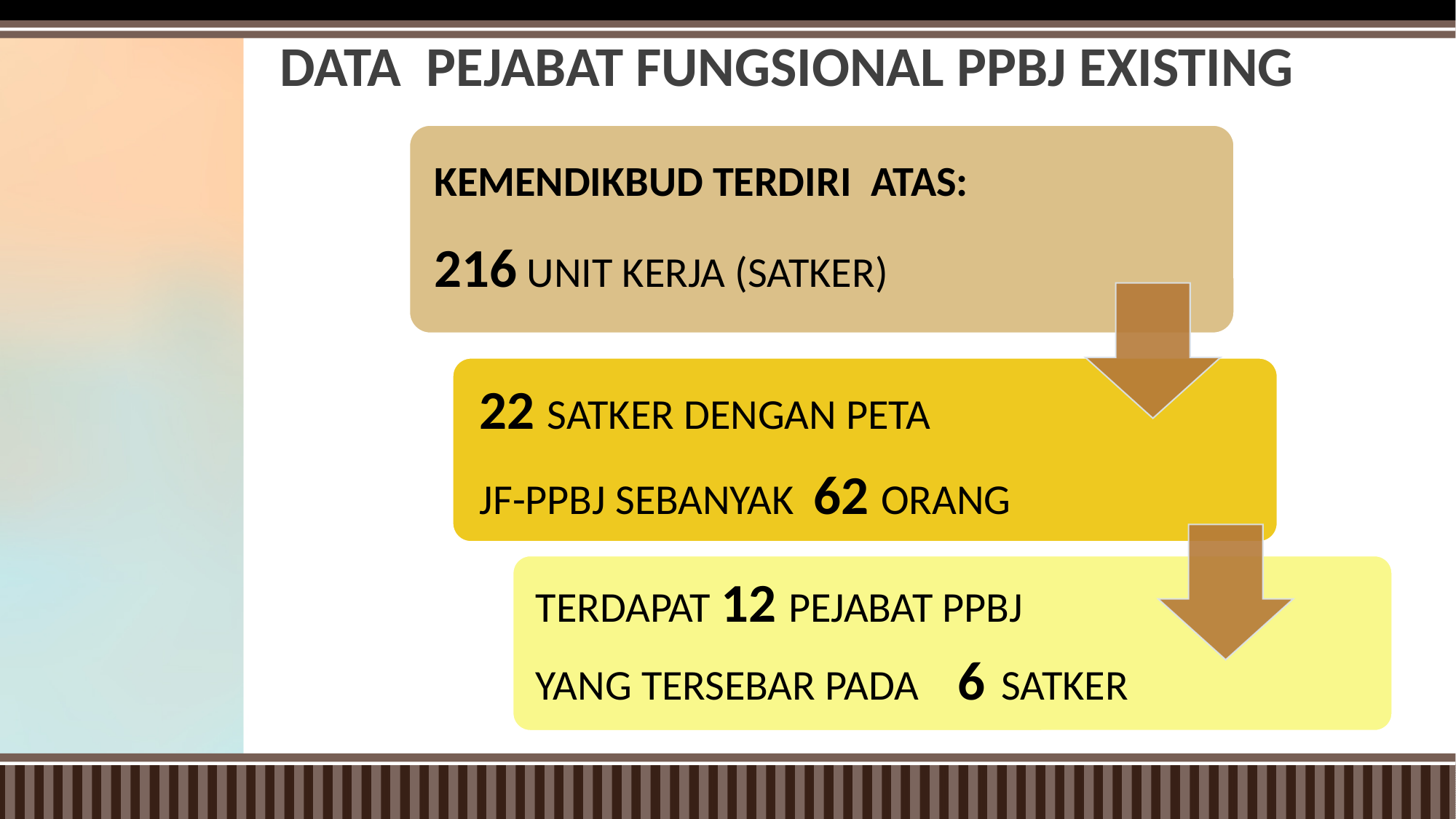

DATA  PEJABAT FUNGSIONAL PPBJ EXISTING
KEMENDIKBUD TERDIRI  ATAS:

216 UNIT KERJA (SATKER)
22 SATKER DENGAN PETA
JF-PPBJ SEBANYAK  62 ORANG
TERDAPAT 12 PEJABAT PPBJ
YANG TERSEBAR PADA    6  SATKER